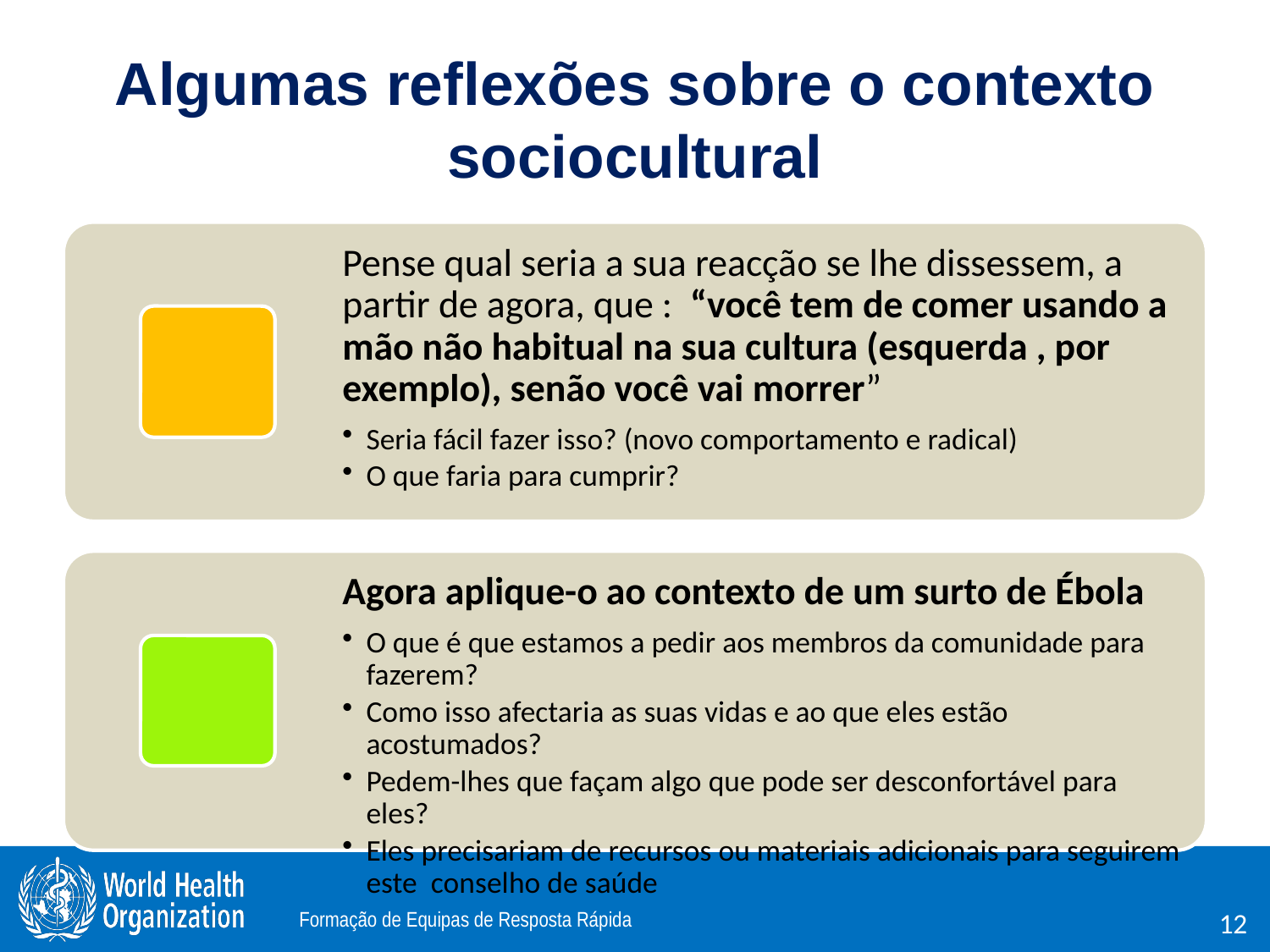

# Algumas reflexões sobre o contexto sociocultural
Pense qual seria a sua reacção se lhe dissessem, a partir de agora, que :  “você tem de comer usando a mão não habitual na sua cultura (esquerda , por exemplo), senão você vai morrer”
Seria fácil fazer isso? (novo comportamento e radical)
O que faria para cumprir?
Agora aplique-o ao contexto de um surto de Ébola
O que é que estamos a pedir aos membros da comunidade para fazerem?
Como isso afectaria as suas vidas e ao que eles estão acostumados?
Pedem-lhes que façam algo que pode ser desconfortável para eles?
Eles precisariam de recursos ou materiais adicionais para seguirem este  conselho de saúde